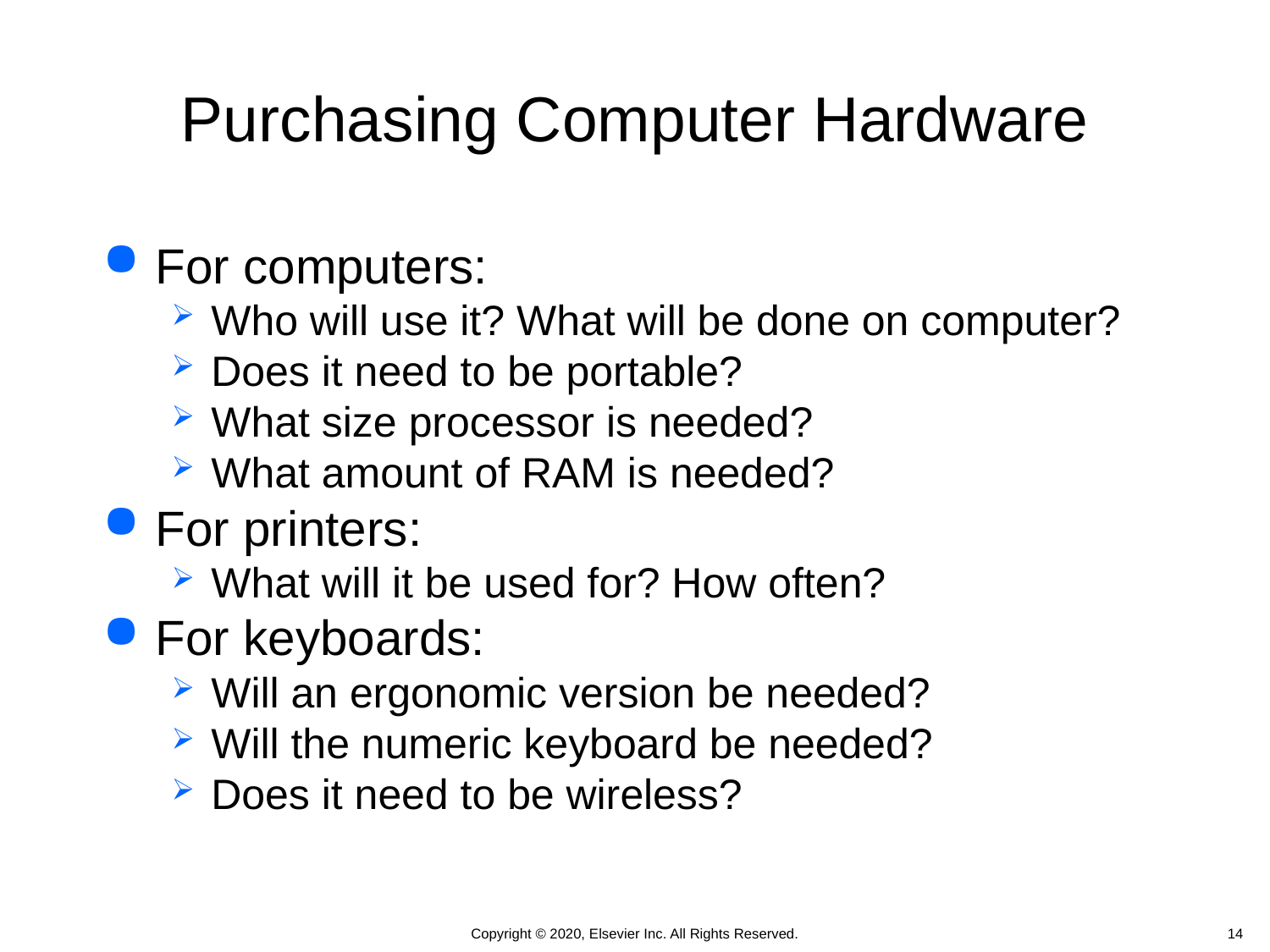

# Purchasing Computer Hardware
For computers:
Who will use it? What will be done on computer?
Does it need to be portable?
What size processor is needed?
What amount of RAM is needed?
For printers:
What will it be used for? How often?
For keyboards:
Will an ergonomic version be needed?
Will the numeric keyboard be needed?
Does it need to be wireless?
14